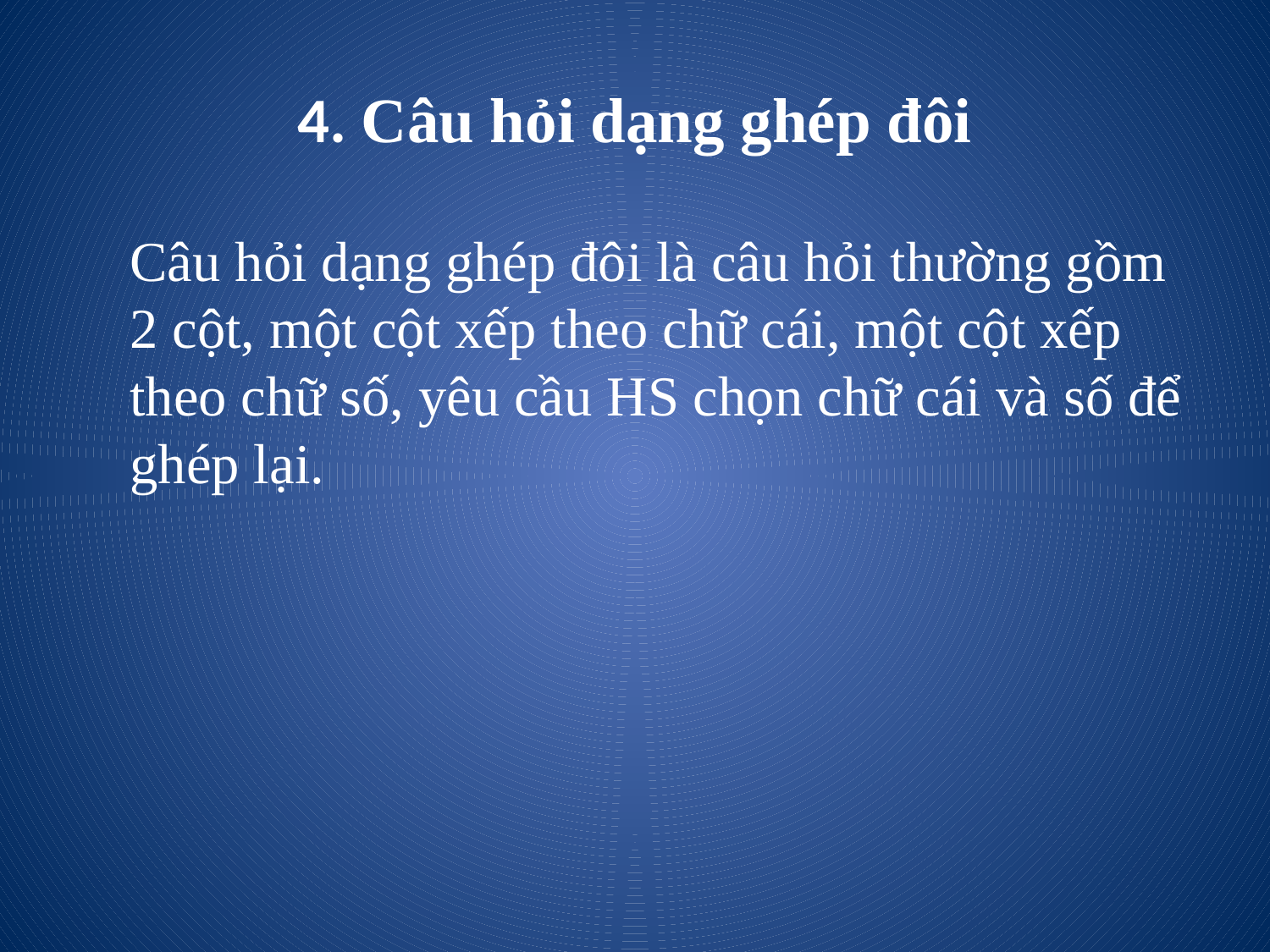

# 4. Câu hỏi dạng ghép đôi
	Câu hỏi dạng ghép đôi là câu hỏi thường gồm 2 cột, một cột xếp theo chữ cái, một cột xếp theo chữ số, yêu cầu HS chọn chữ cái và số để ghép lại.